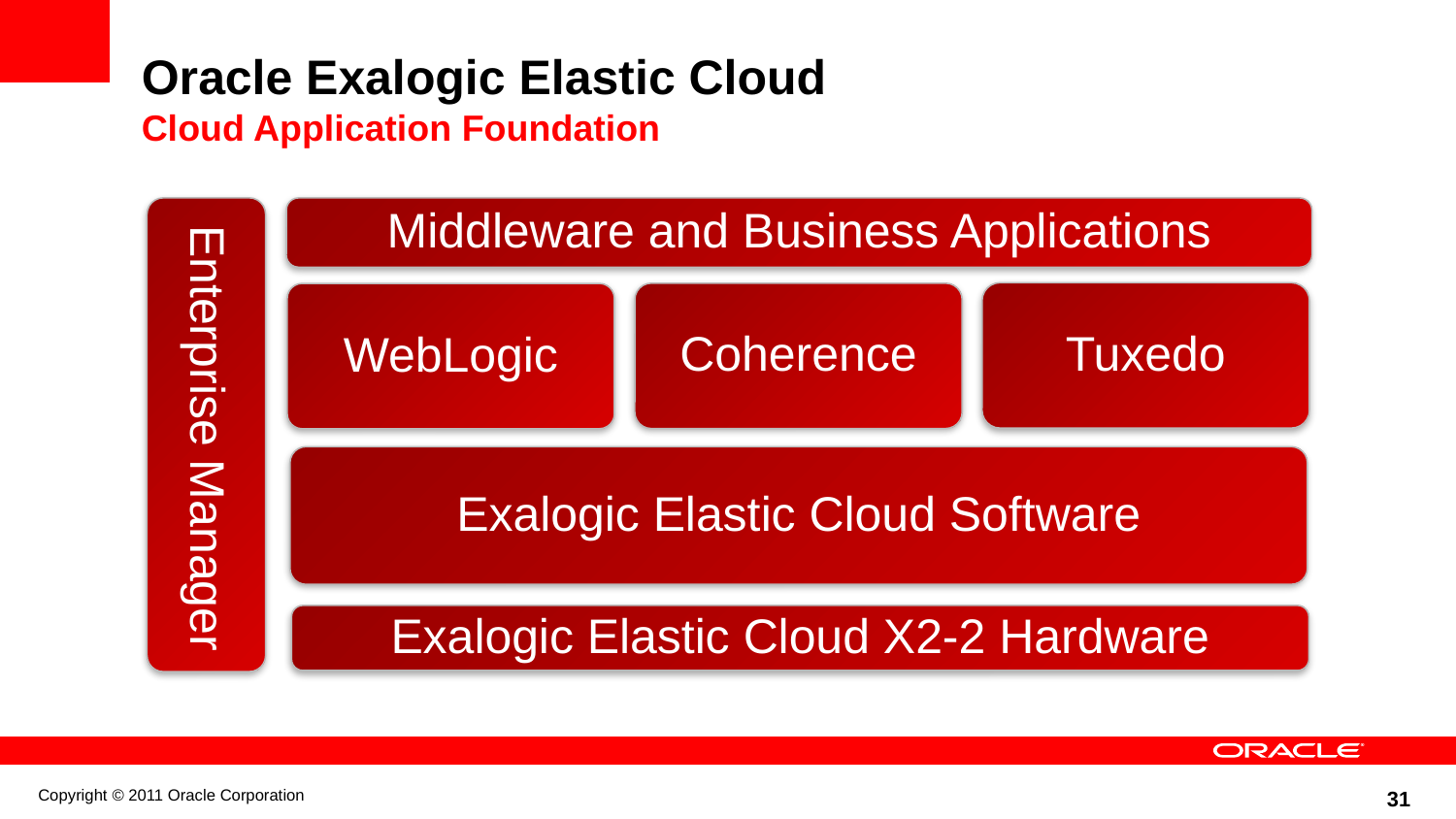

# Oracle Exalogic Elastic Cloud Cloud Application Foundation
Enterprise Manager
Middleware and Business Applications
Tuxedo
Coherence
WebLogic
Exalogic Elastic Cloud Software
Exalogic Elastic Cloud X2-2 Hardware
Copyright © 2011 Oracle Corporation